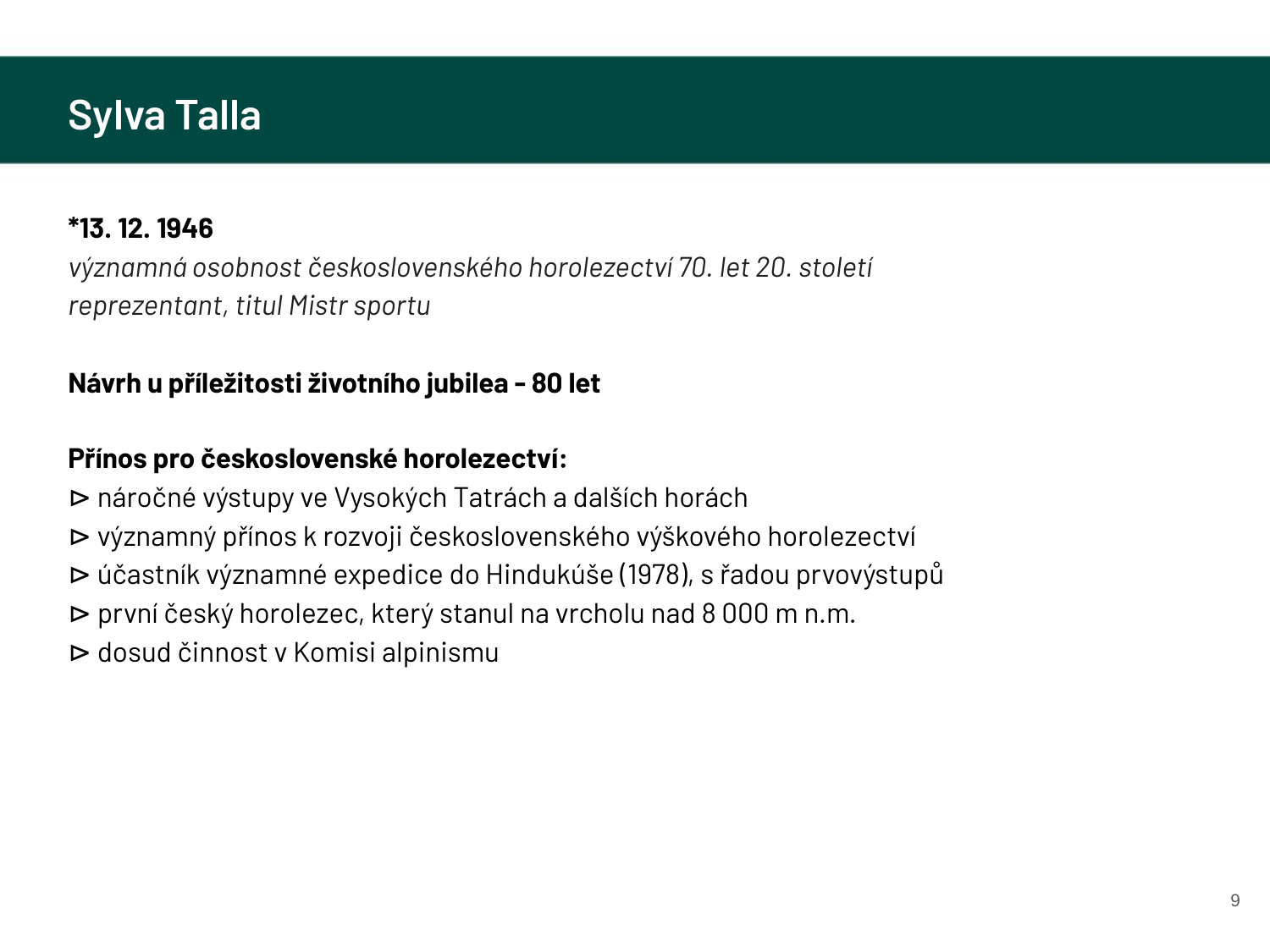

Sylva Talla
*13. 12. 1946
významná osobnost československého horolezectví 70. let 20. století
reprezentant, titul Mistr sportu

Návrh u příležitosti životního jubilea - 80 let

Přínos pro československé horolezectví:
⊳ náročné výstupy ve Vysokých Tatrách a dalších horách
⊳ významný přínos k rozvoji československého výškového horolezectví
⊳ účastník významné expedice do Hindukúše (1978), s řadou prvovýstupů
⊳ první český horolezec, který stanul na vrcholu nad 8 000 m n.m.
⊳ dosud činnost v Komisi alpinismu

9